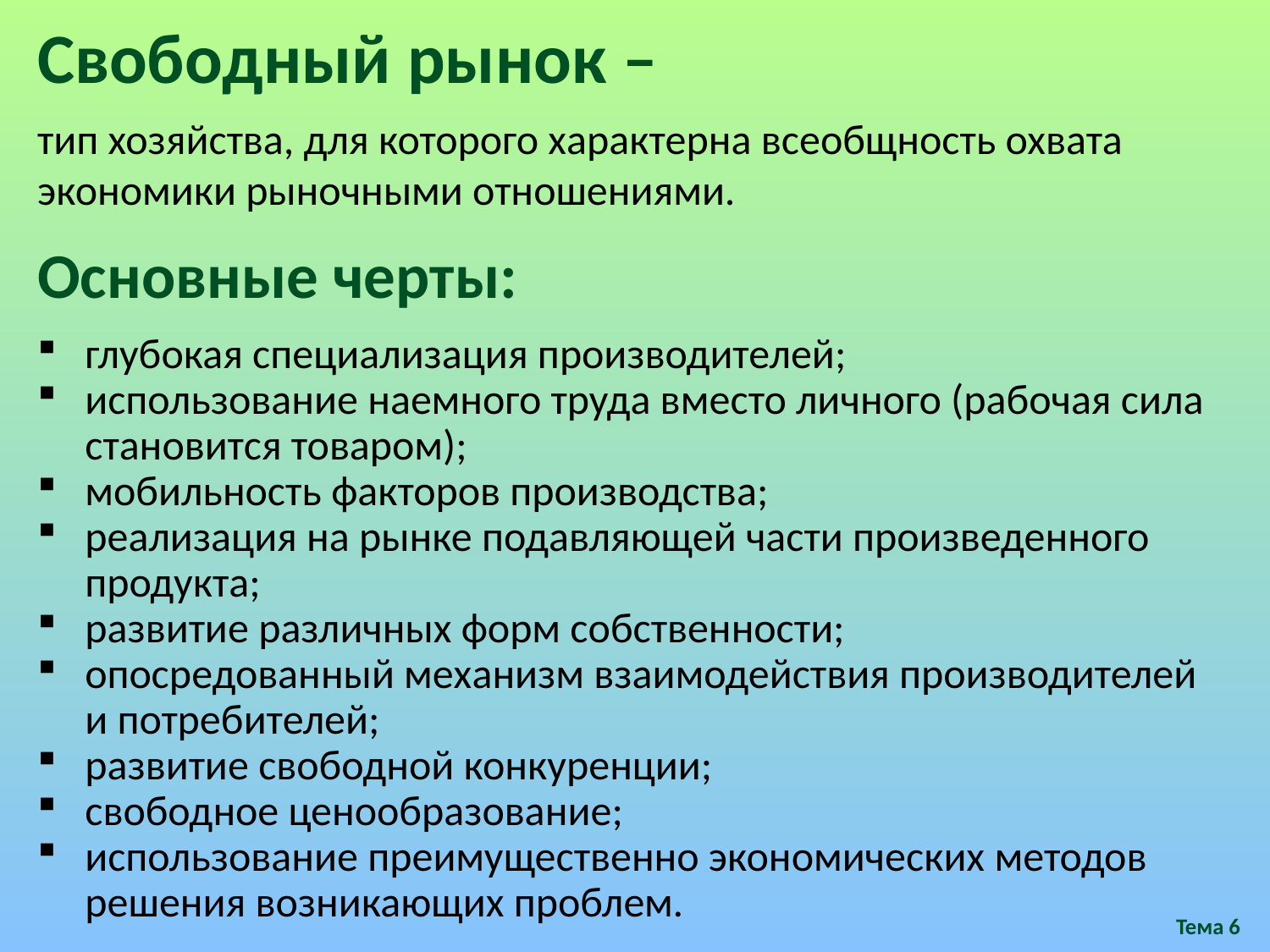

Свободный рынок –
тип хозяйства, для которого характерна всеобщность охвата экономики рыночными отношениями.

Основные черты:

глубокая специализация производителей;
использование наемного труда вместо личного (рабочая сила становится товаром);
мобильность факторов производства;
реализация на рынке подавляющей части произведенного продукта;
развитие различных форм собственности;
опосредованный механизм взаимодействия производителей и потребителей;
развитие свободной конкуренции;
свободное ценообразование;
использование преимущественно экономических методов решения возникающих проблем.
Тема 6